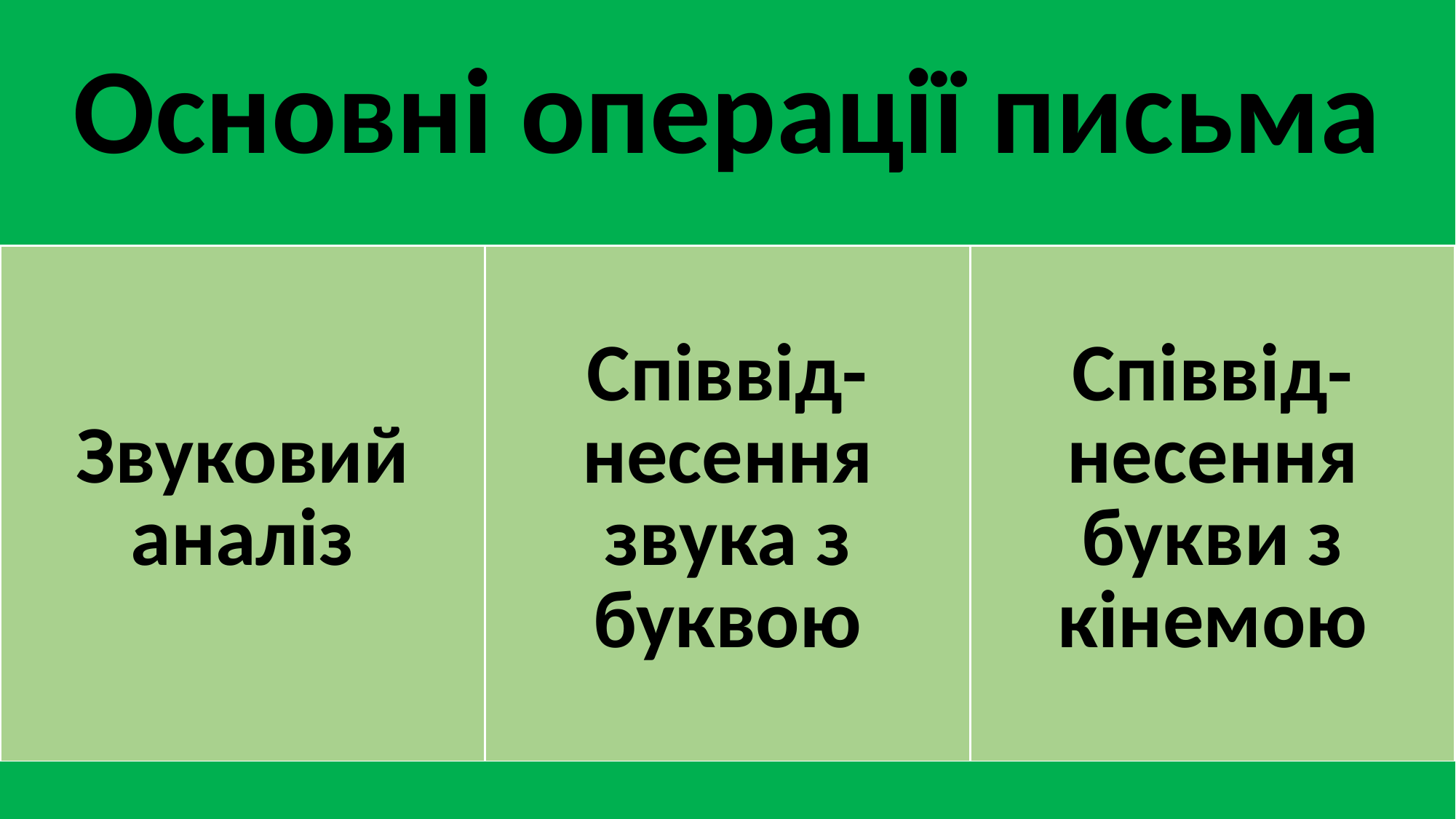

Основні операції письма
Звуковий аналіз
Співвід- несення звука з буквою
Співвід- несення букви з кінемою